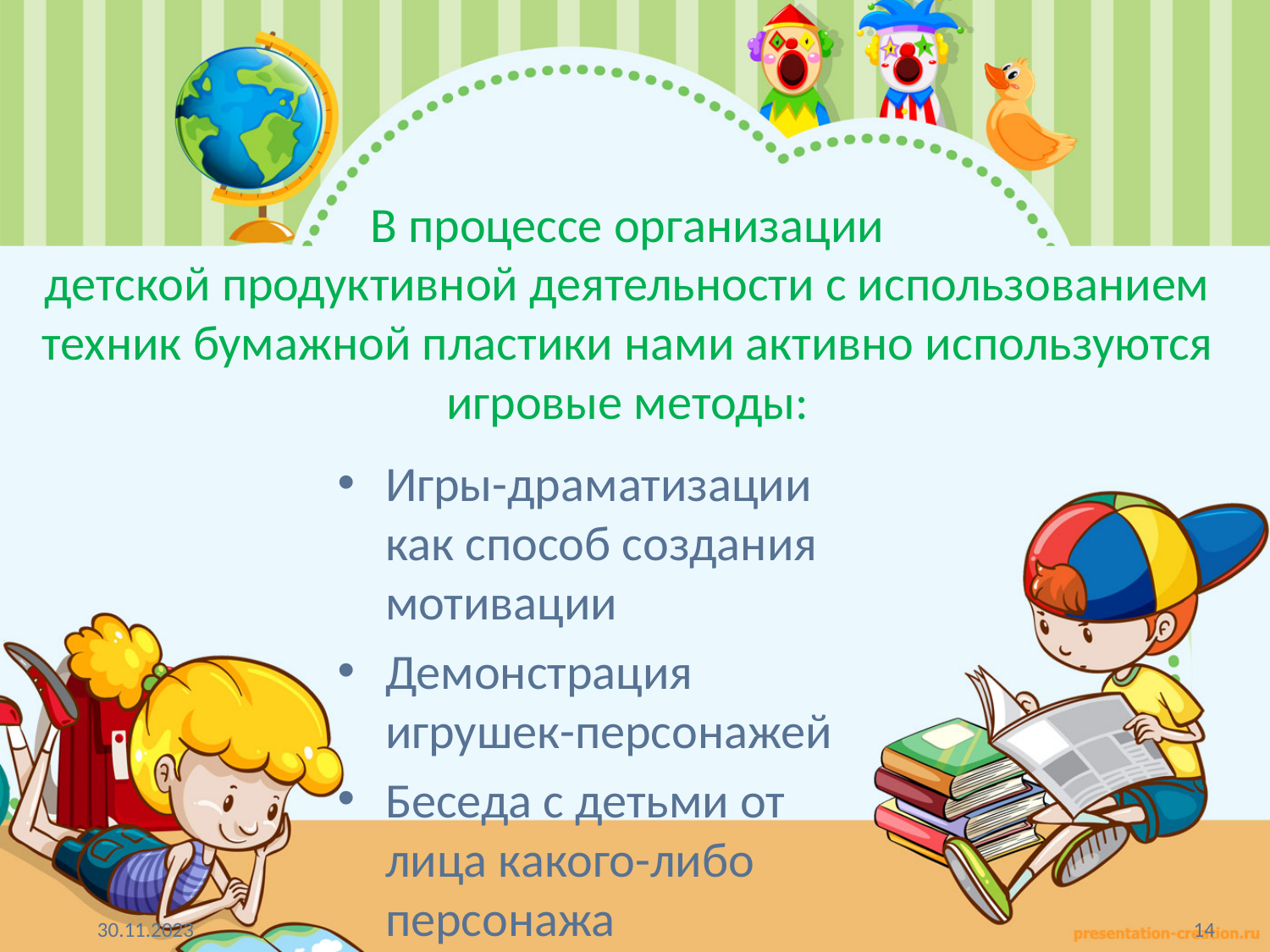

# В процессе организации детской продуктивной деятельности с использованием техник бумажной пластики нами активно используются игровые методы:
Игры-драматизации как способ создания мотивации
Демонстрация игрушек-персонажей
Беседа с детьми от лица какого-либо персонажа